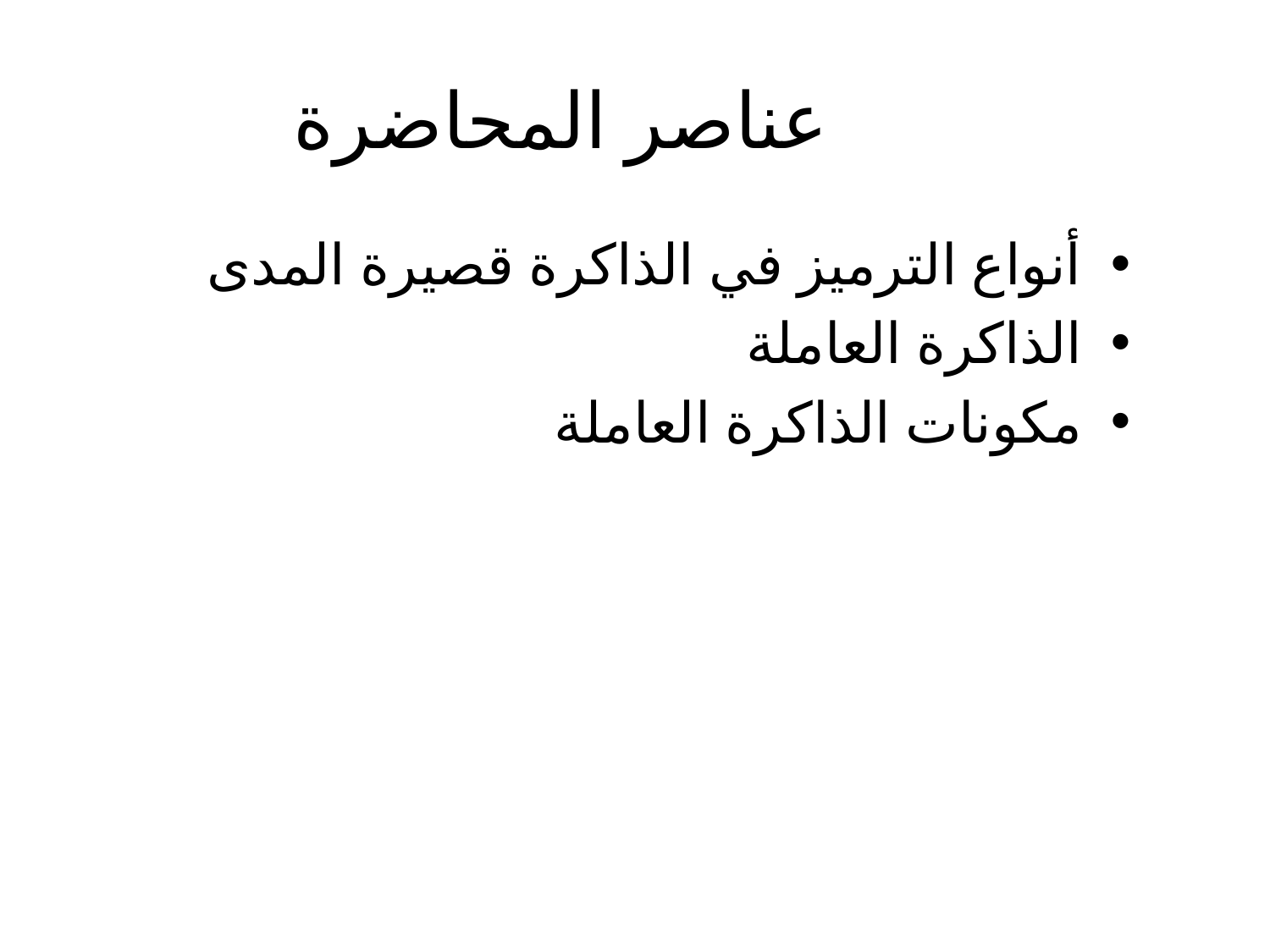

عناصر المحاضرة
أنواع الترميز في الذاكرة قصيرة المدى
الذاكرة العاملة
مكونات الذاكرة العاملة